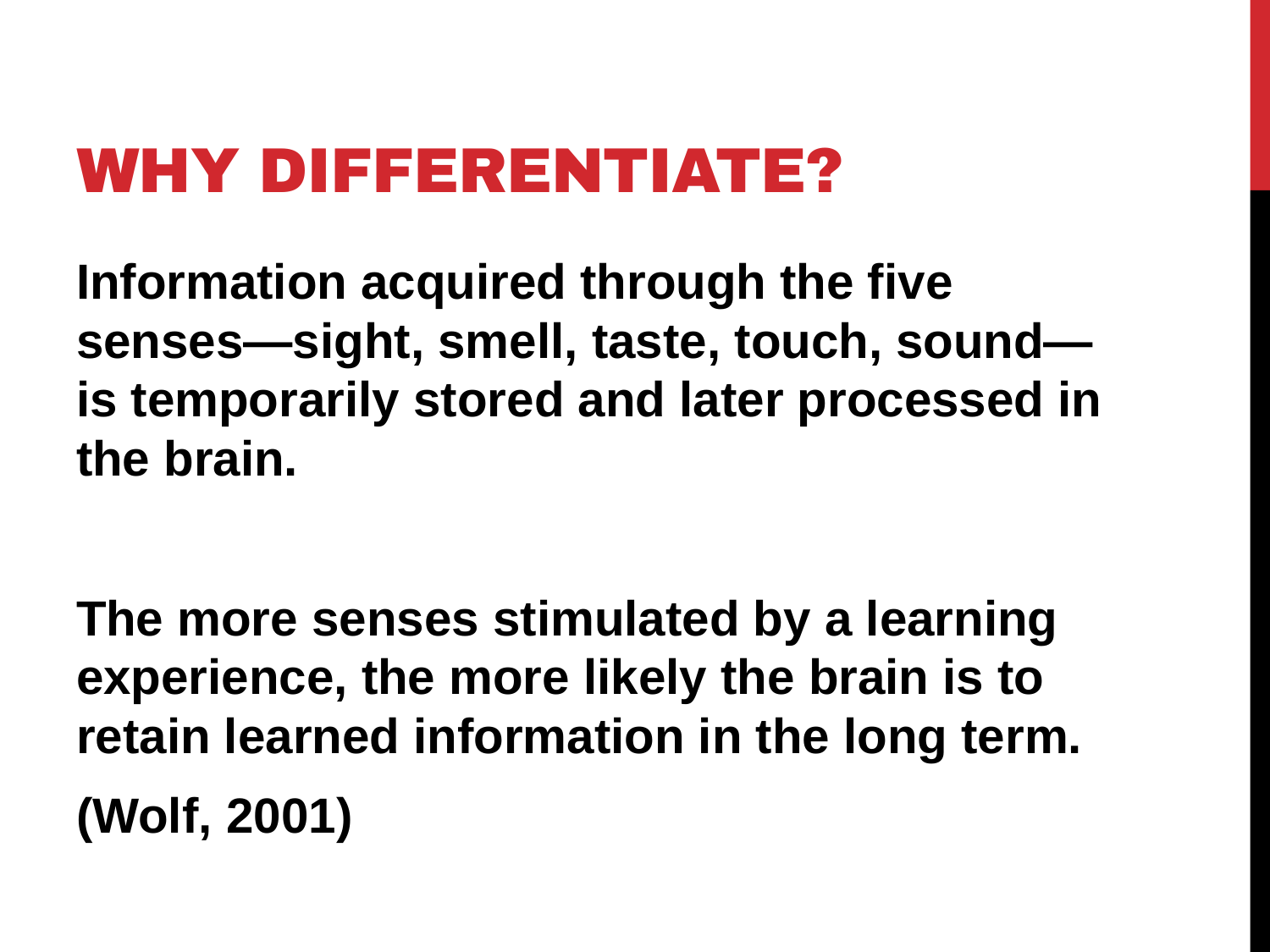

# Why Differentiate?
Information acquired through the five senses—sight, smell, taste, touch, sound—is temporarily stored and later processed in the brain.

The more senses stimulated by a learning experience, the more likely the brain is to retain learned information in the long term.
(Wolf, 2001)